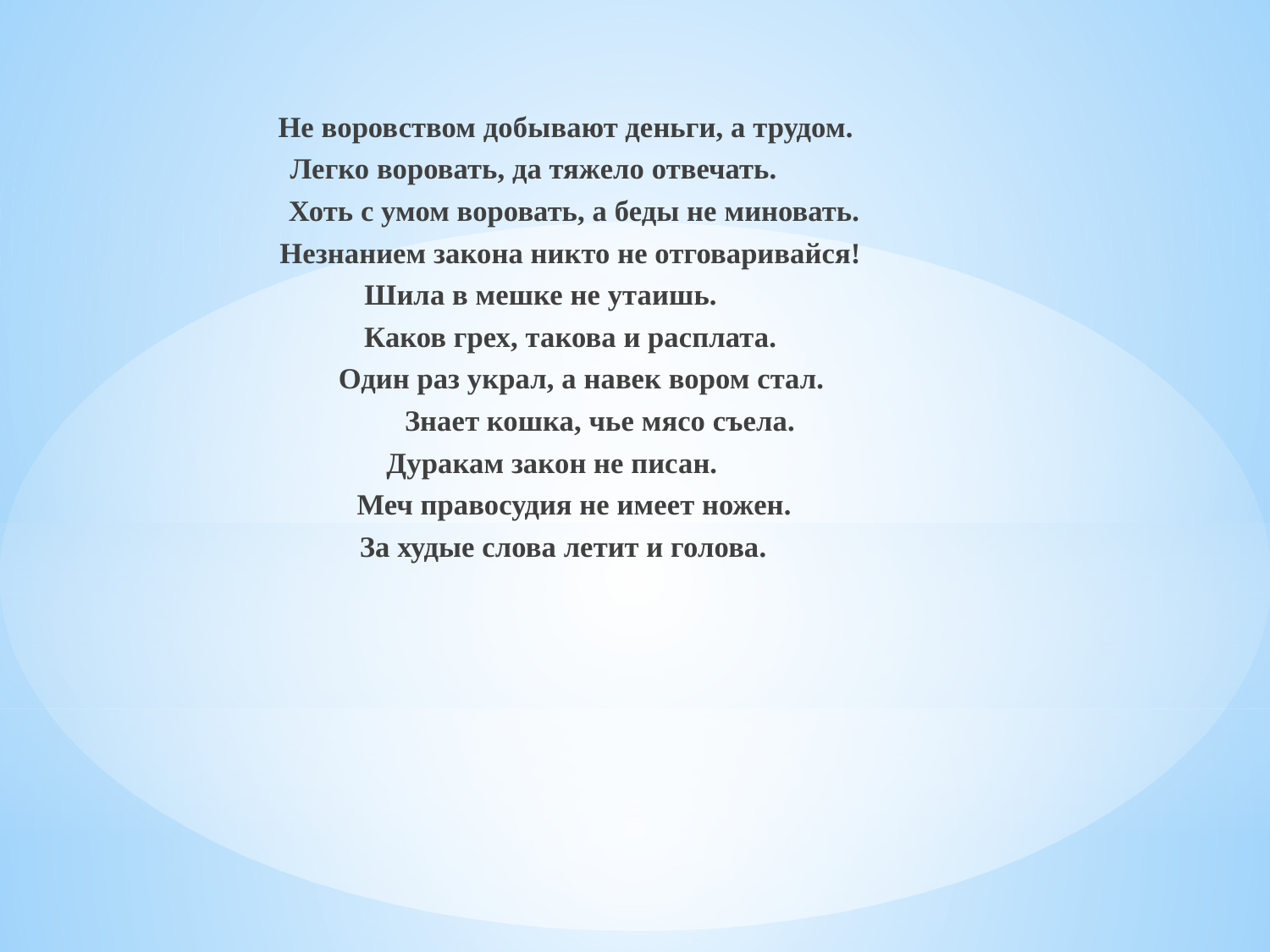

Не воровством добывают деньги, а трудом.
Легко воровать, да тяжело отвечать.
           Хоть с умом воровать, а беды не миновать.
          Незнанием закона никто не отговаривайся!
  Шила в мешке не утаишь.
          Каков грех, такова и расплата.
             Один раз украл, а навек вором стал.
                  Знает кошка, чье мясо съела.
     Дуракам закон не писан.
           Меч правосудия не имеет ножен.
        За худые слова летит и голова.